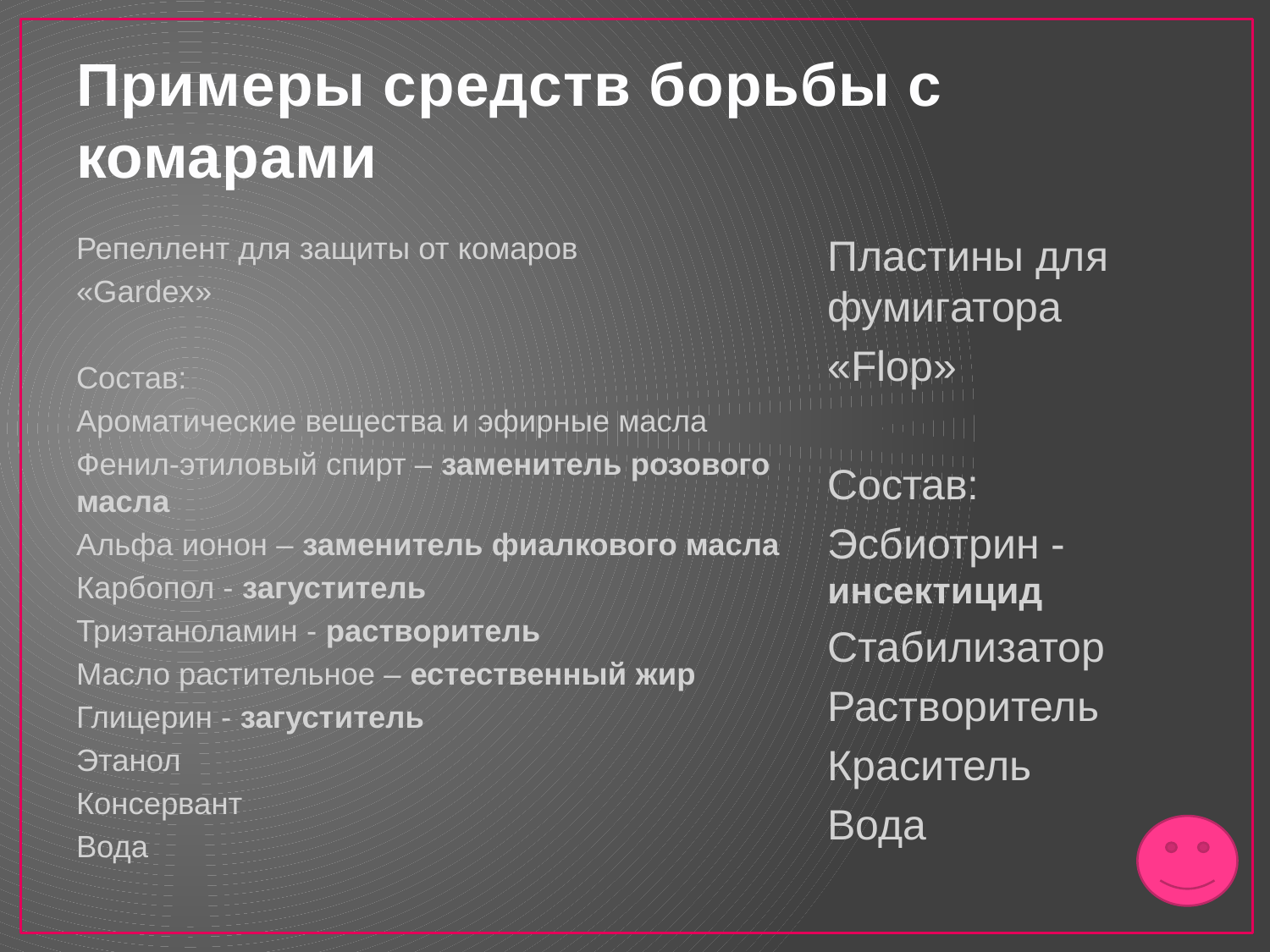

# Примеры средств борьбы с комарами
Репеллент для защиты от комаров
«Gardex»

Состав:
Ароматические вещества и эфирные масла
Фенил-этиловый спирт – заменитель розового масла
Альфа ионон – заменитель фиалкового масла
Карбопол - загуститель
Триэтаноламин - растворитель
Масло растительное – естественный жир
Глицерин - загуститель
Этанол
Консервант
Вода

Пластины для фумигатора
«Flop»

Состав:
Эсбиотрин - инсектицид
Стабилизатор
Растворитель
Краситель
Вода